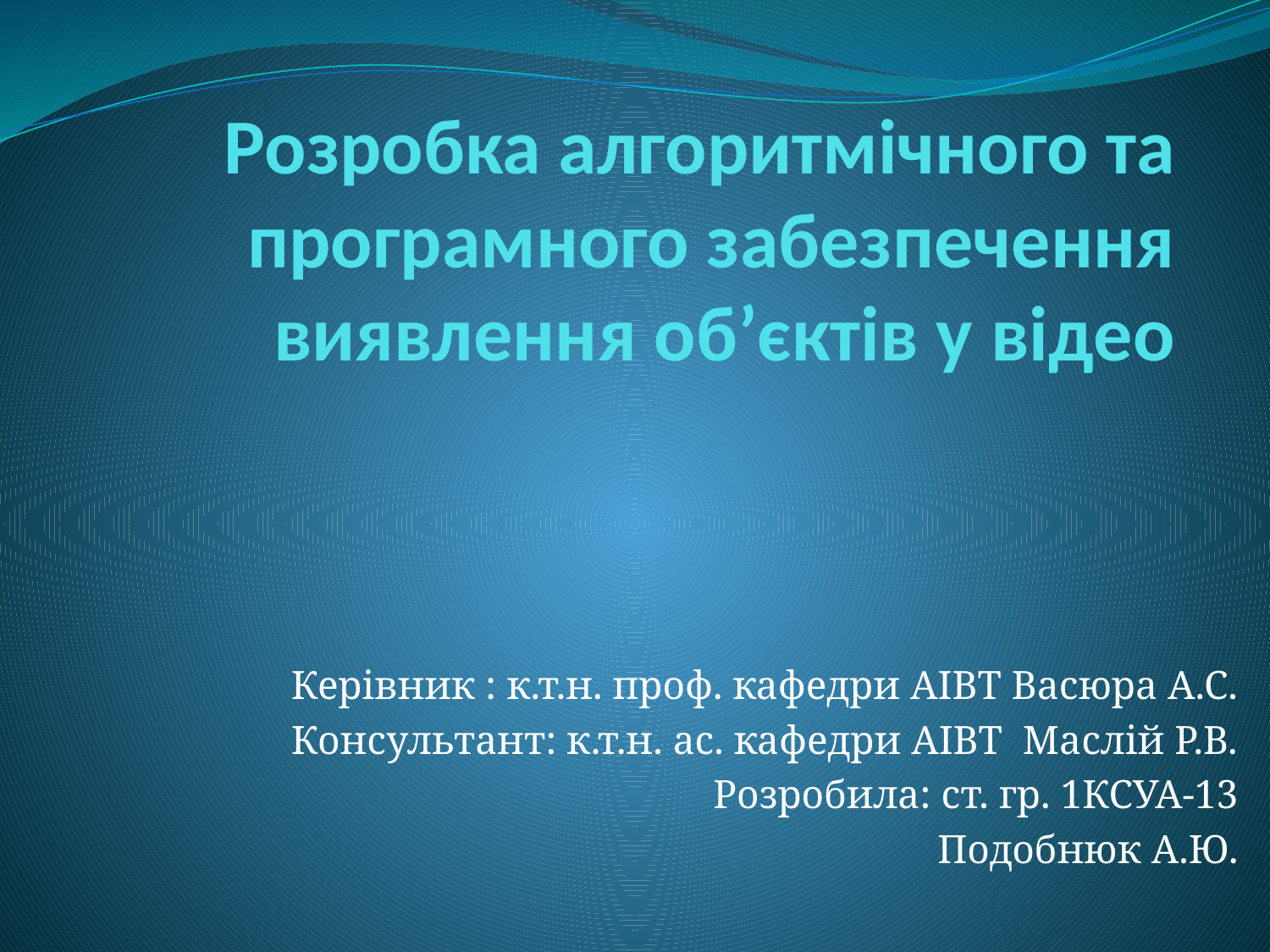

# Розробка алгоритмічного та програмного забезпечення виявлення об’єктів у відео
   Керівник : к.т.н. проф. кафедри АІВТ Васюра А.С.
Консультант: к.т.н. ас. кафедри АІВТ  Маслій Р.В.
Розробила: ст. гр. 1КСУА-13
Подобнюк А.Ю.